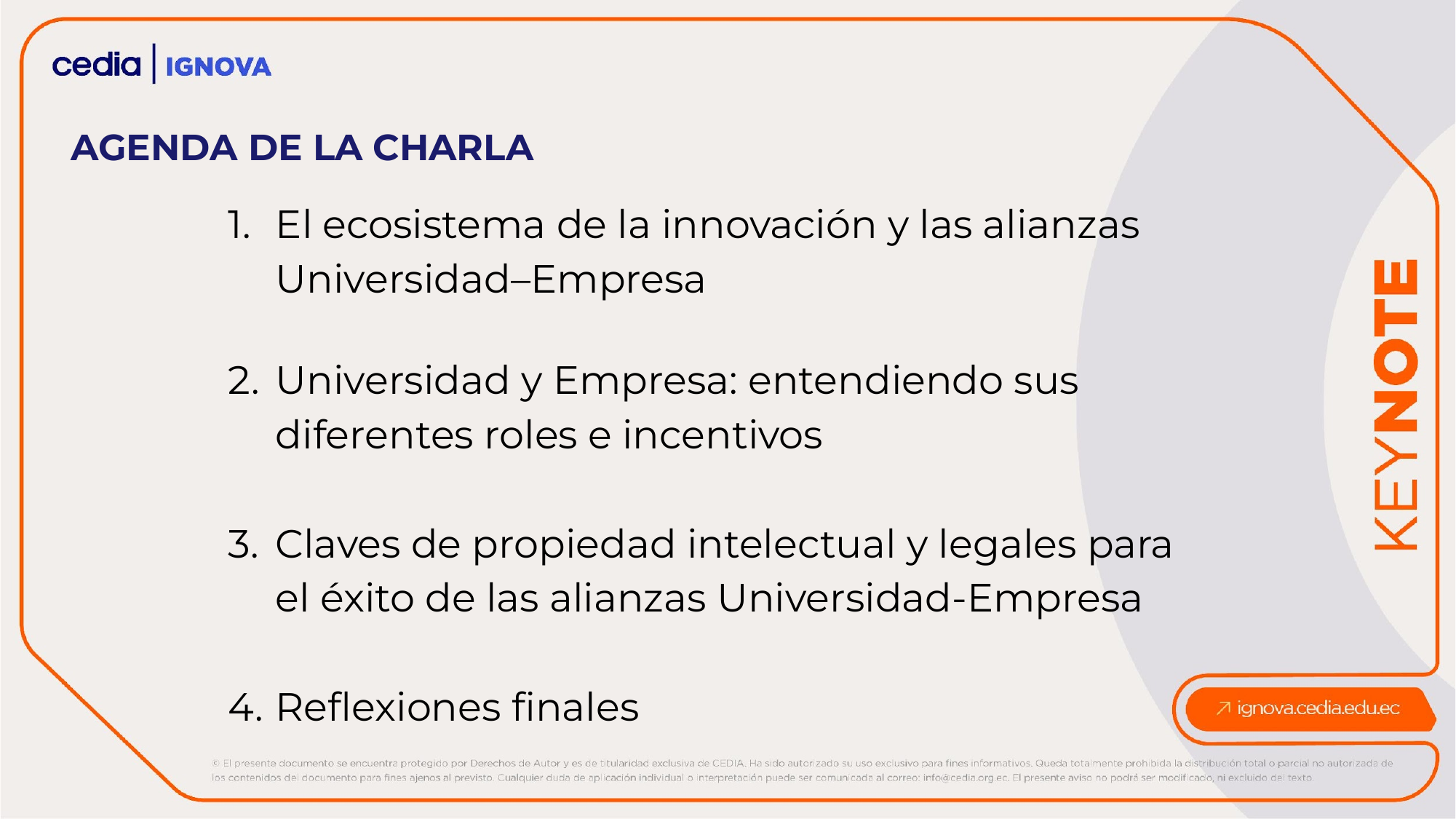

AGENDA DE LA CHARLA
El ecosistema de la innovación y las alianzas Universidad–Empresa
Universidad y Empresa: entendiendo sus diferentes roles e incentivos
Claves de propiedad intelectual y legales para el éxito de las alianzas Universidad-Empresa
Reflexiones finales